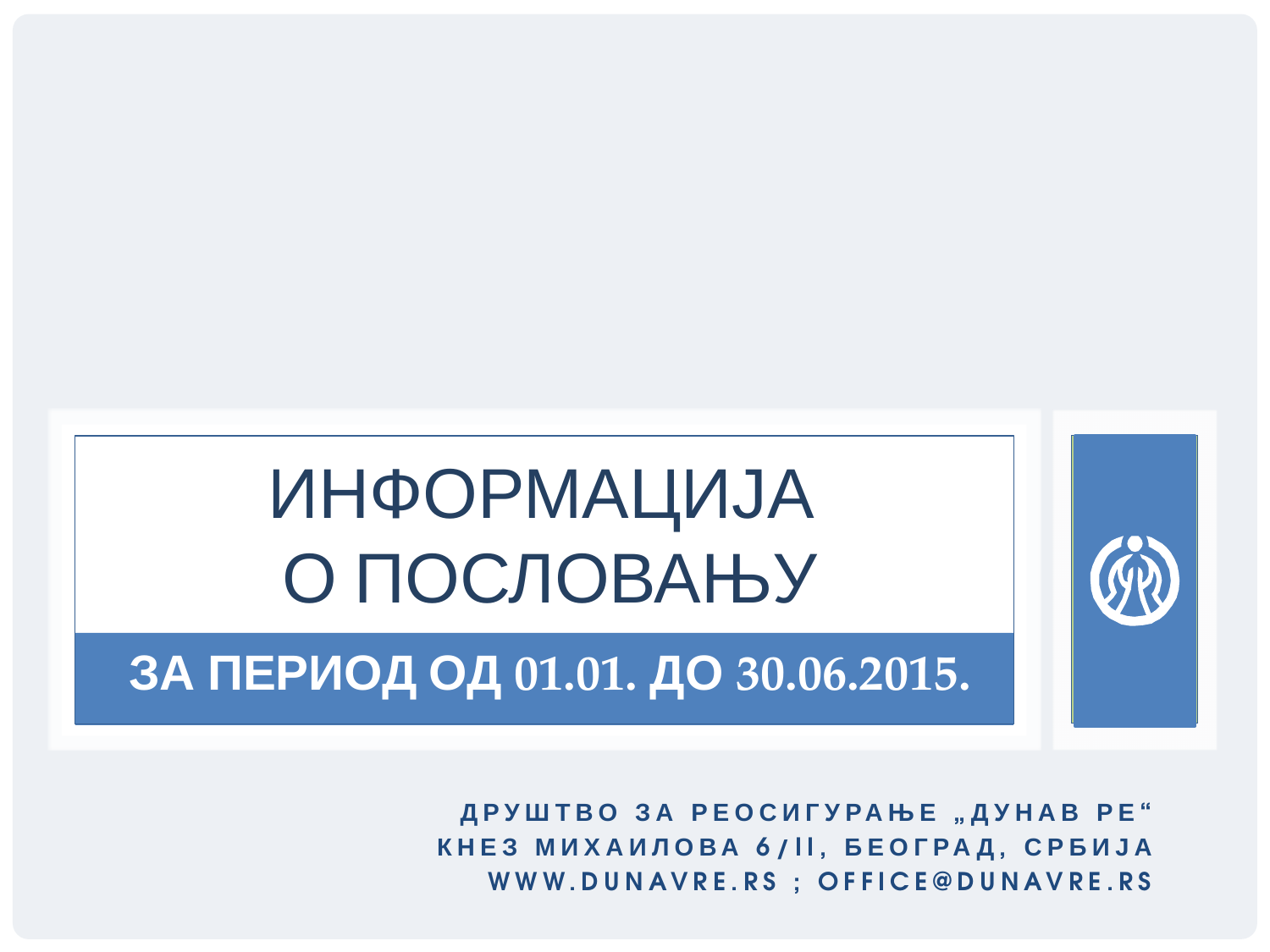

# ИНФОРМАЦИЈА О ПОСЛОВАЊУ за период од 01.01. до 30.06.2015.

Друштво за реосигурање „Дунав Ре“
Кнез Михаилова 6/II, Београд, Србија
www.dunavre.rs ; office@dunavre.rs